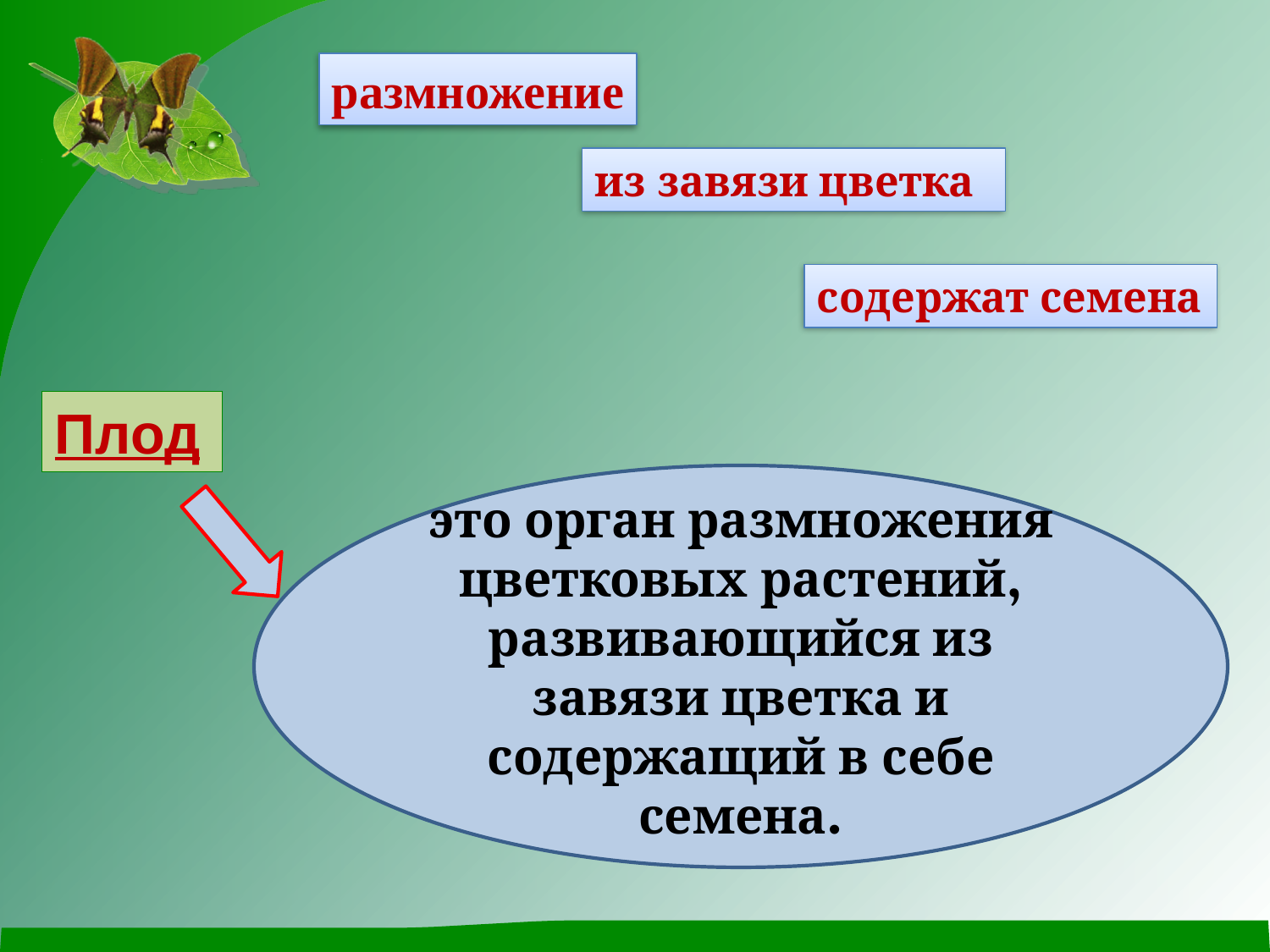

размножение
из завязи цветка
содержат семена
Плод
это орган размножения цветковых растений, развивающийся из завязи цветка и содержащий в себе семена.